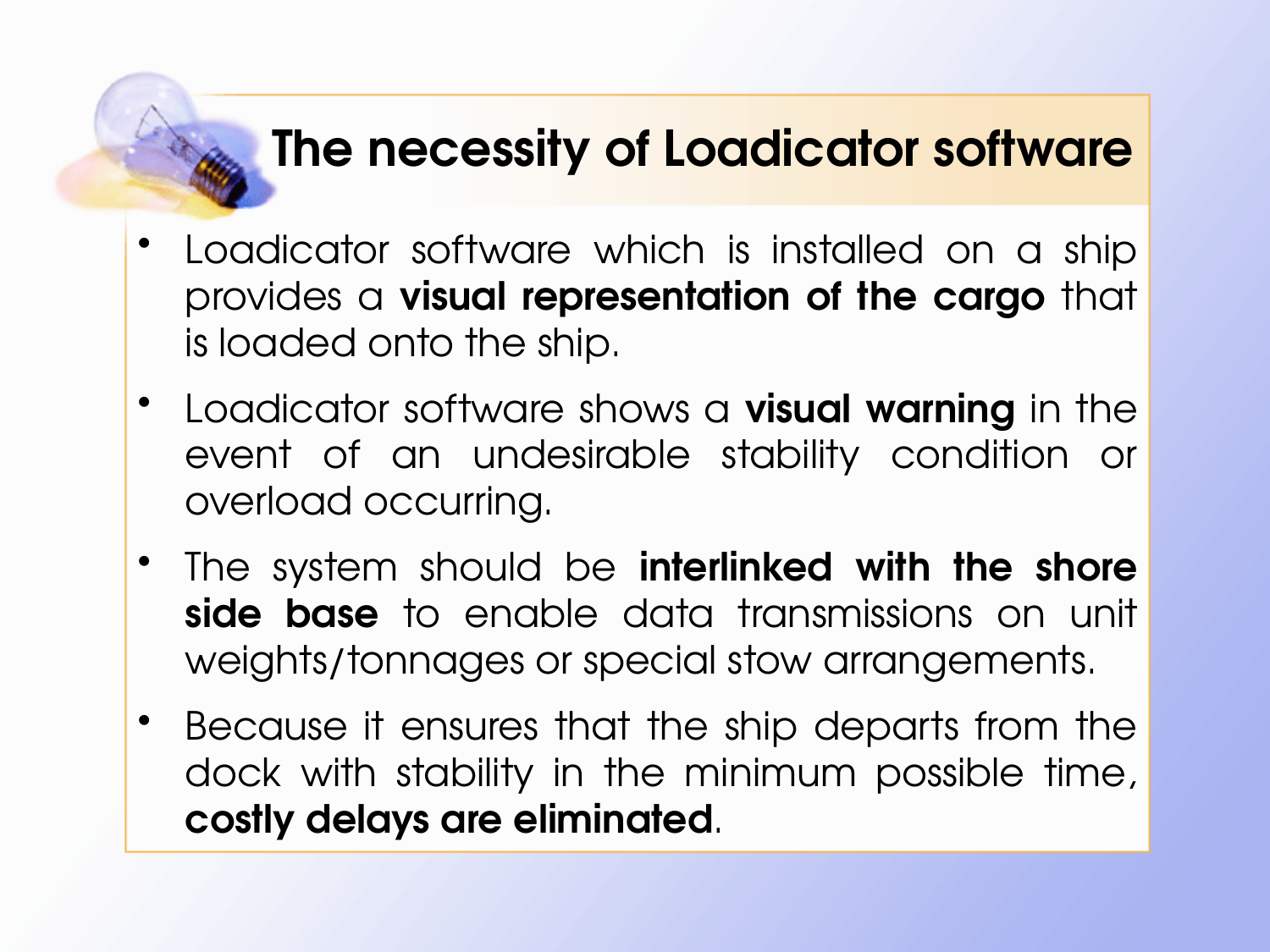

# The necessity of Loadicator software
Loadicator software which is installed on a ship provides a visual representation of the cargo that is loaded onto the ship.
Loadicator software shows a visual warning in the event of an undesirable stability condition or overload occurring.
The system should be interlinked with the shore side base to enable data transmissions on unit weights/tonnages or special stow arrangements.
Because it ensures that the ship departs from the dock with stability in the minimum possible time, costly delays are eliminated.